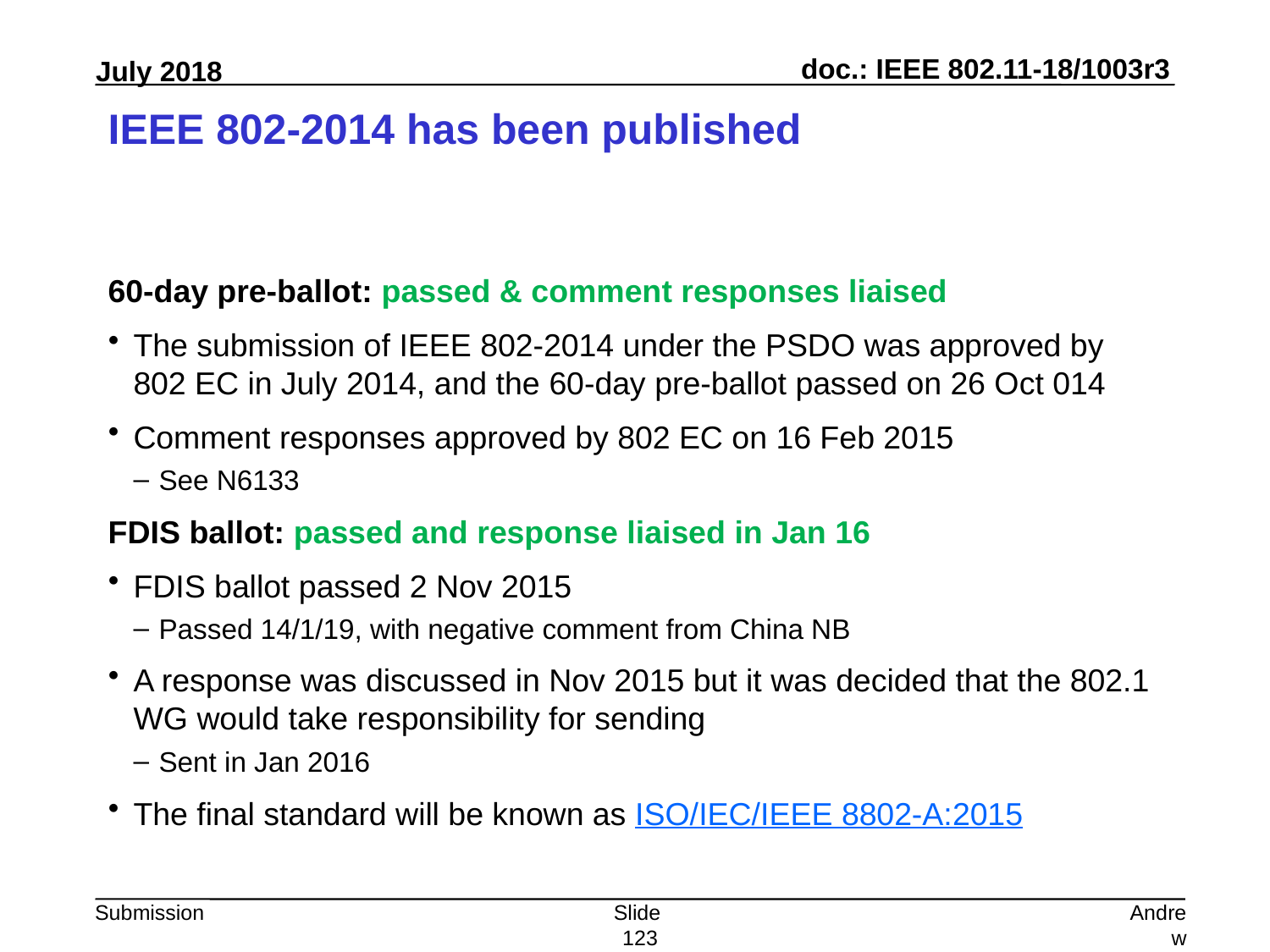

# IEEE 802-2014 has been published
60-day pre-ballot: passed & comment responses liaised
The submission of IEEE 802-2014 under the PSDO was approved by 802 EC in July 2014, and the 60-day pre-ballot passed on 26 Oct 014
Comment responses approved by 802 EC on 16 Feb 2015
See N6133
FDIS ballot: passed and response liaised in Jan 16
FDIS ballot passed 2 Nov 2015
Passed 14/1/19, with negative comment from China NB
A response was discussed in Nov 2015 but it was decided that the 802.1 WG would take responsibility for sending
Sent in Jan 2016
The final standard will be known as ISO/IEC/IEEE 8802-A:2015

Slide 123
Andrew Myles, Cisco